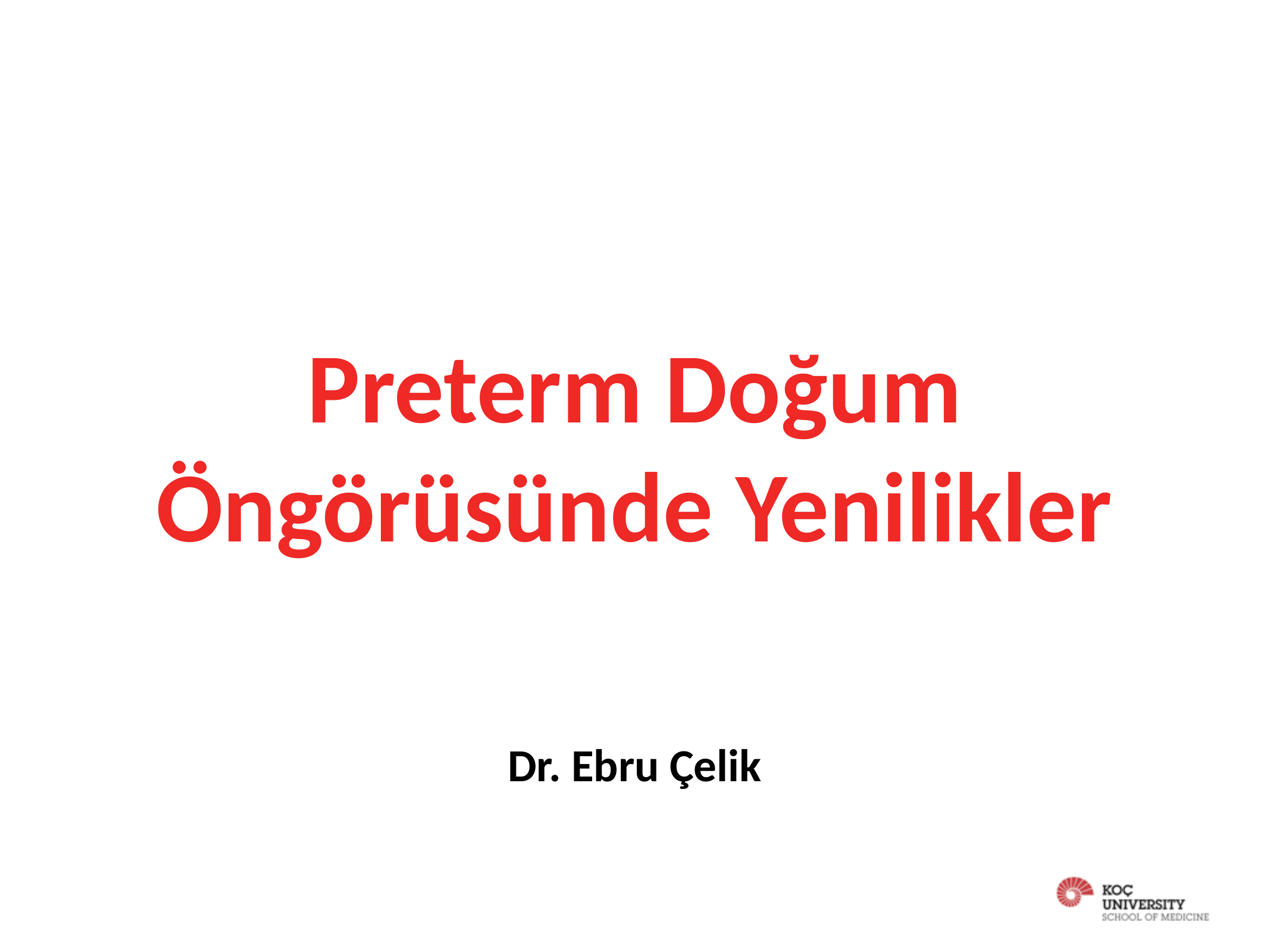

# Preterm Doğum Öngörüsünde Yenilikler
Dr. Ebru Çelik